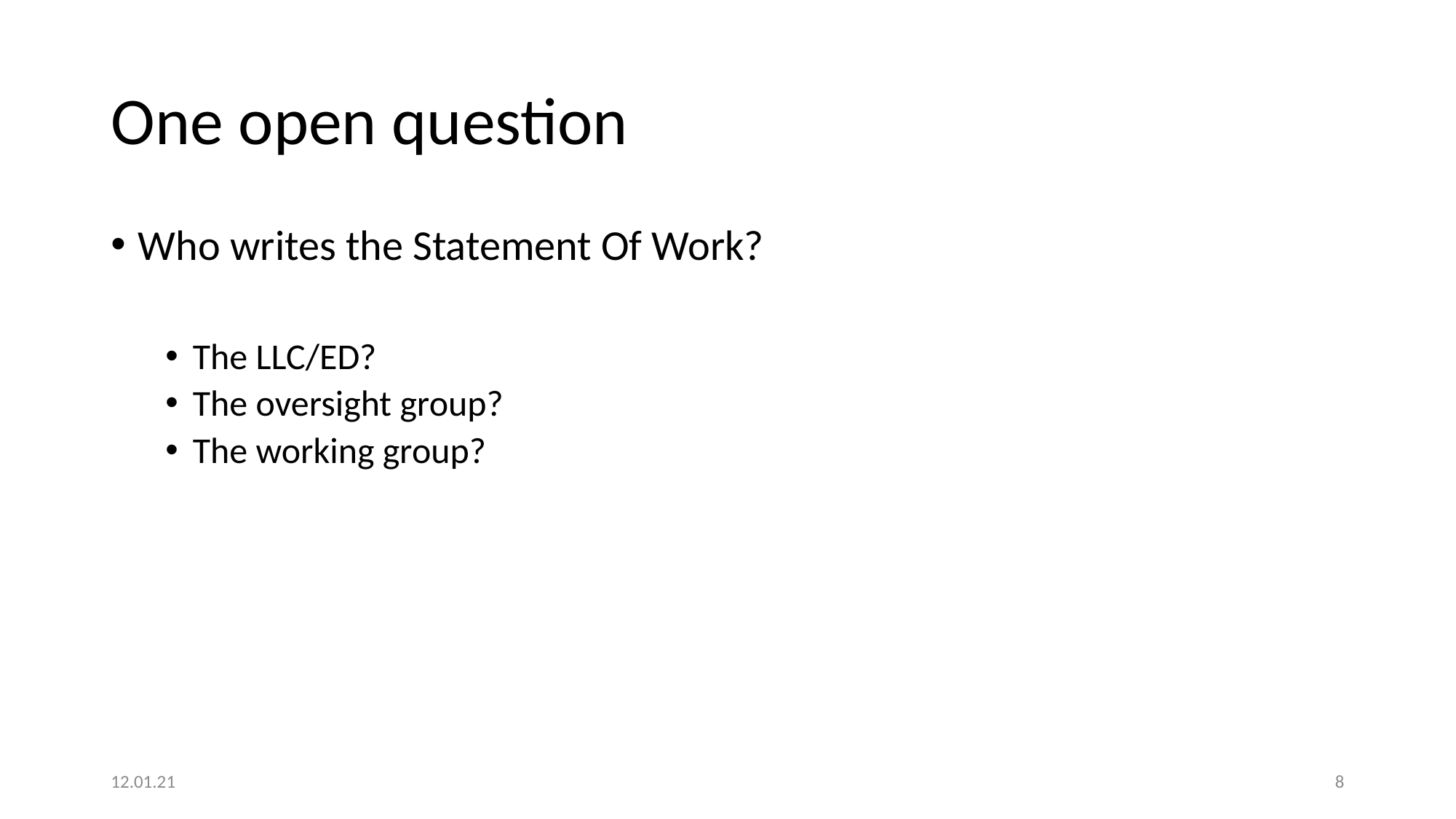

# One open question
Who writes the Statement Of Work?

The LLC/ED?
The oversight group?
The working group?
12.01.21
8